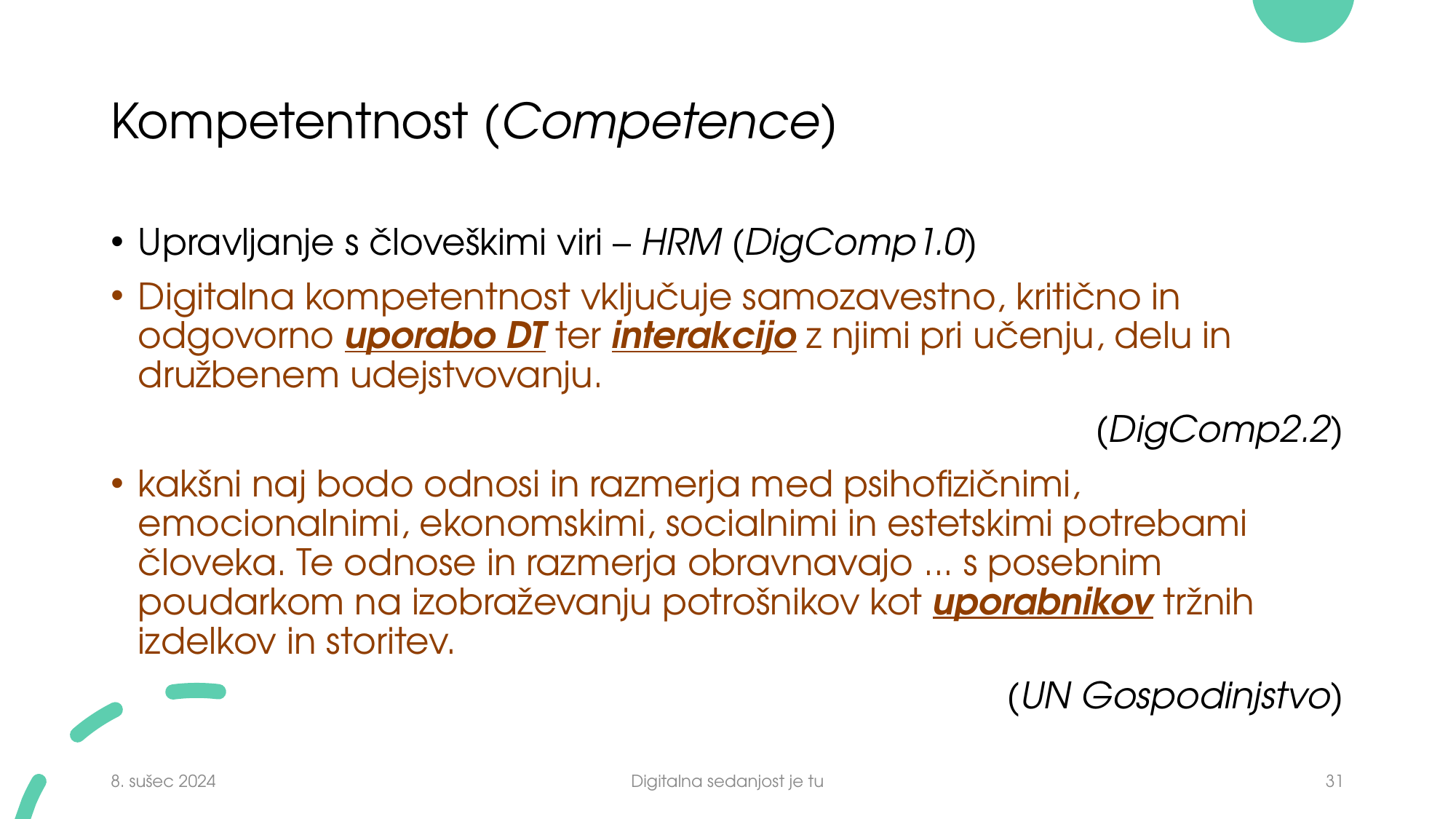

# Kompetentnost (Competence)
Upravljanje s človeškimi viri – HRM (DigComp1.0)
Digitalna kompetentnost vključuje samozavestno, kritično in odgovorno uporabo DT ter interakcijo z njimi pri učenju, delu in družbenem udejstvovanju.
(DigComp2.2)
kakšni naj bodo odnosi in razmerja med psihofizičnimi, emocionalnimi, ekonomskimi, socialnimi in estetskimi potrebami človeka. Te odnose in razmerja obravnavajo ... s posebnim poudarkom na izobraževanju potrošnikov kot uporabnikov tržnih izdelkov in storitev.
(UN Gospodinjstvo)

8. sušec 2024
Digitalna sedanjost je tu
31